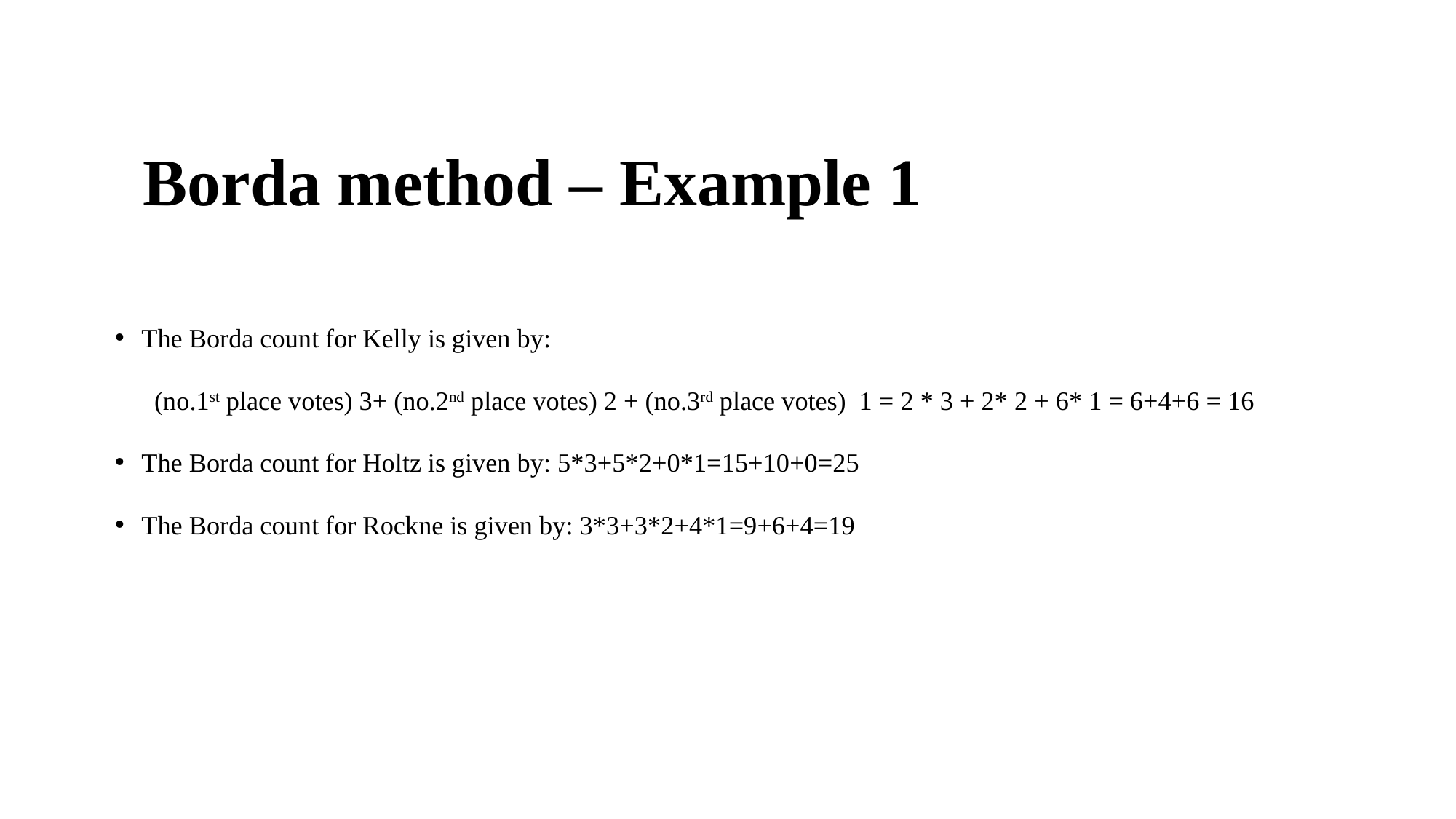

# Borda method – Example 1
The Borda count for Kelly is given by:
      (no.1st place votes) 3+ (no.2nd place votes) 2 + (no.3rd place votes)  1 = 2 * 3 + 2* 2 + 6* 1 = 6+4+6 = 16
The Borda count for Holtz is given by: 5*3+5*2+0*1=15+10+0=25
The Borda count for Rockne is given by: 3*3+3*2+4*1=9+6+4=19